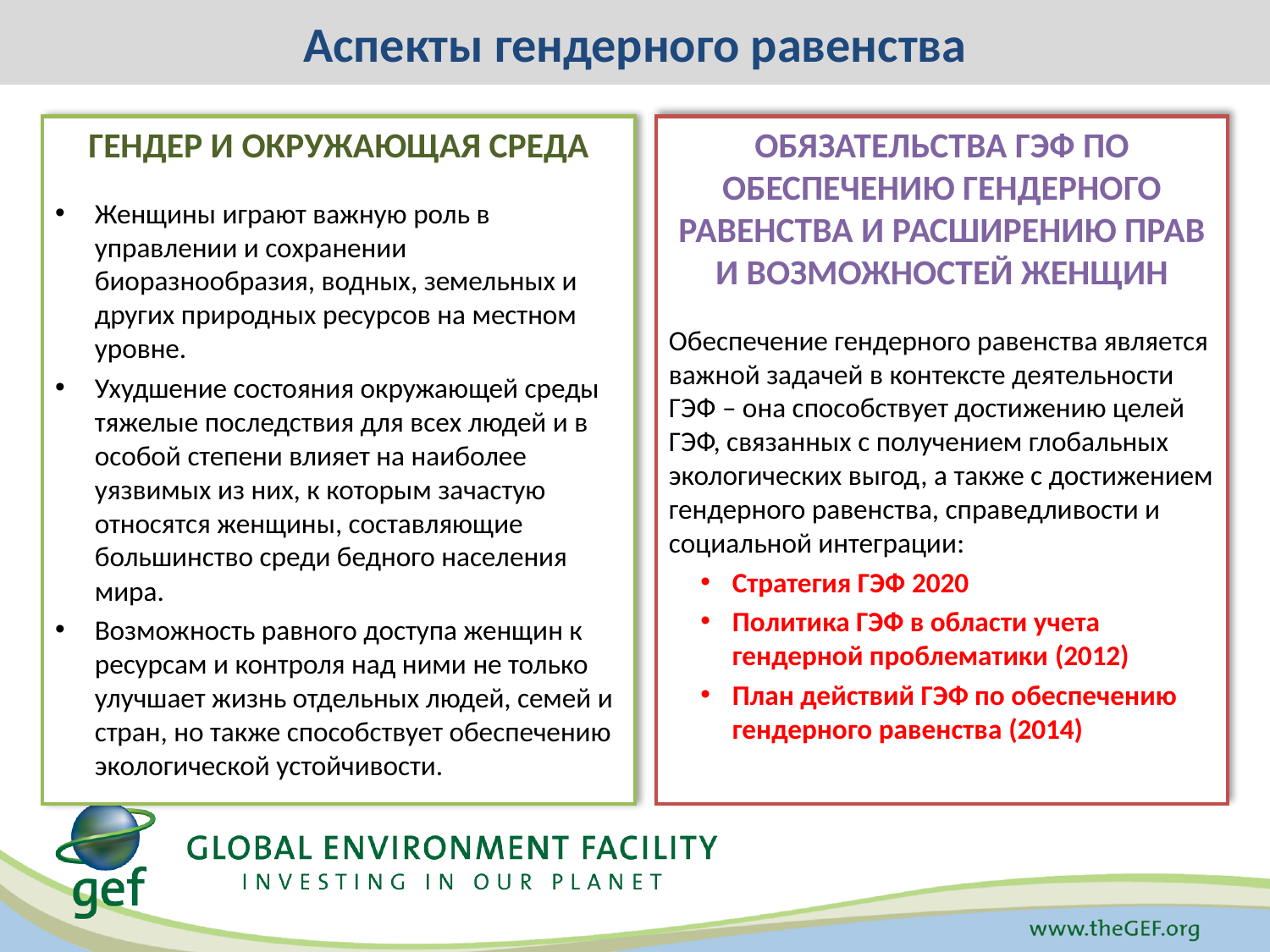

Аспекты гендерного равенства
Гендер и окружающая среда

Женщины играют важную роль в управлении и сохранении биоразнообразия, водных, земельных и других природных ресурсов на местном уровне.
Ухудшение состояния окружающей среды тяжелые последствия для всех людей и в особой степени влияет на наиболее уязвимых из них, к которым зачастую относятся женщины, составляющие большинство среди бедного населения мира.
Возможность равного доступа женщин к ресурсам и контроля над ними не только улучшает жизнь отдельных людей, семей и стран, но также способствует обеспечению экологической устойчивости.

Обязательства ГЭФ по обеспечению гендерного равенства и расширению прав и возможностей женщин

Обеспечение гендерного равенства является важной задачей в контексте деятельности ГЭФ – она способствует достижению целей ГЭФ, связанных с получением глобальных экологических выгод, а также с достижением гендерного равенства, справедливости и социальной интеграции:
Стратегия ГЭФ 2020
Политика ГЭФ в области учета гендерной проблематики (2012)
План действий ГЭФ по обеспечению гендерного равенства (2014)